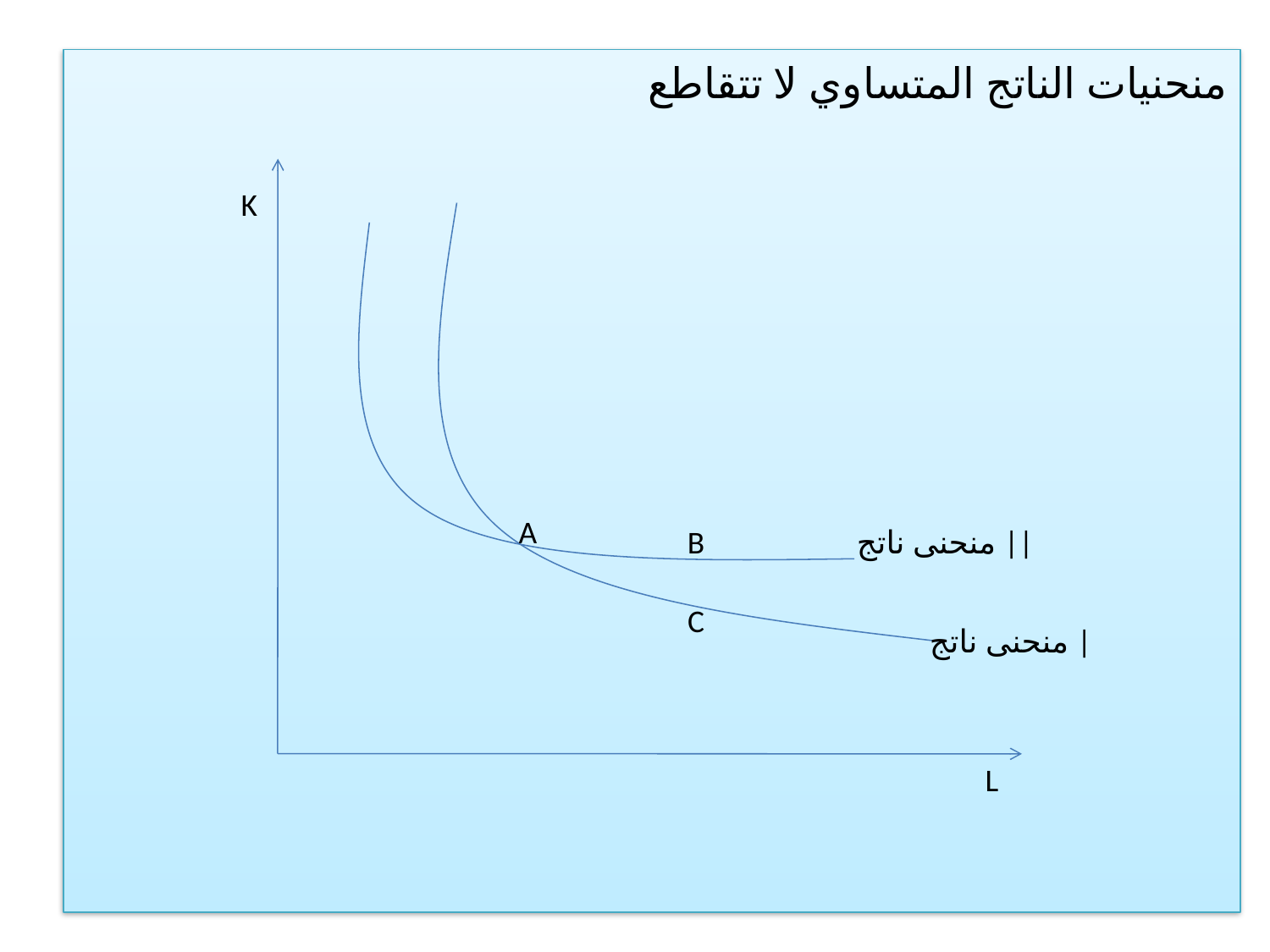

منحنيات الناتج المتساوي لا تتقاطع
K

A
B
منحنى ناتج ||
C
منحنى ناتج |
L